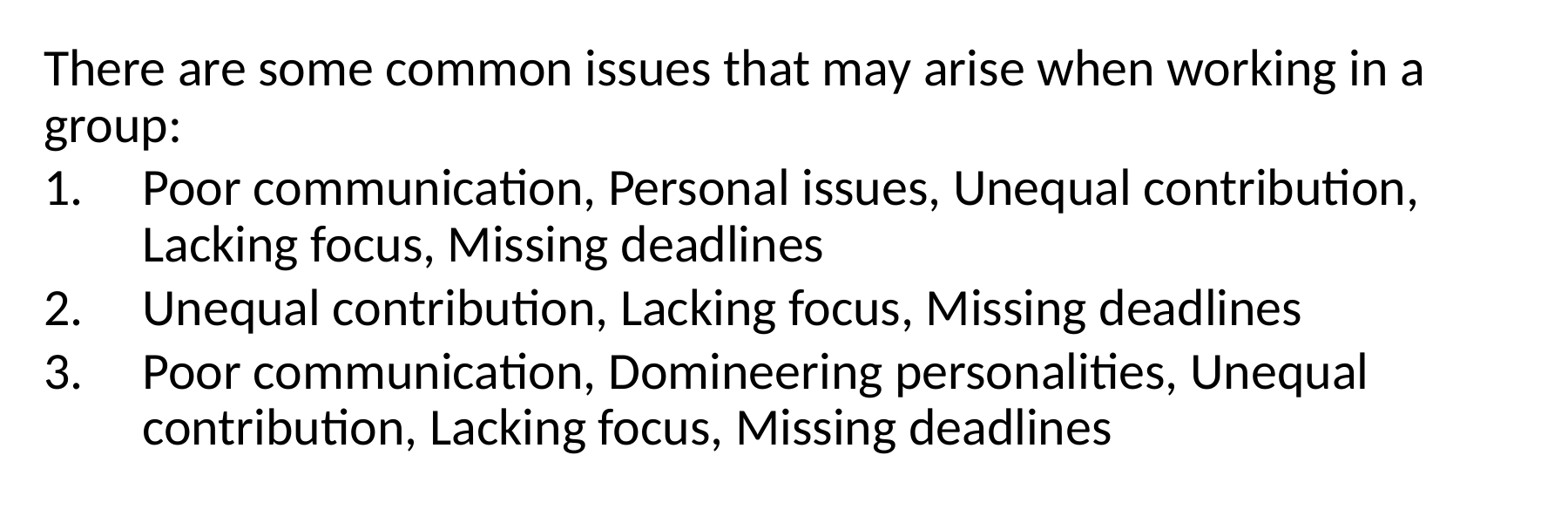

There are some common issues that may arise when working in a group:
Poor communication, Personal issues, Unequal contribution, Lacking focus, Missing deadlines
Unequal contribution, Lacking focus, Missing deadlines
Poor communication, Domineering personalities, Unequal contribution, Lacking focus, Missing deadlines